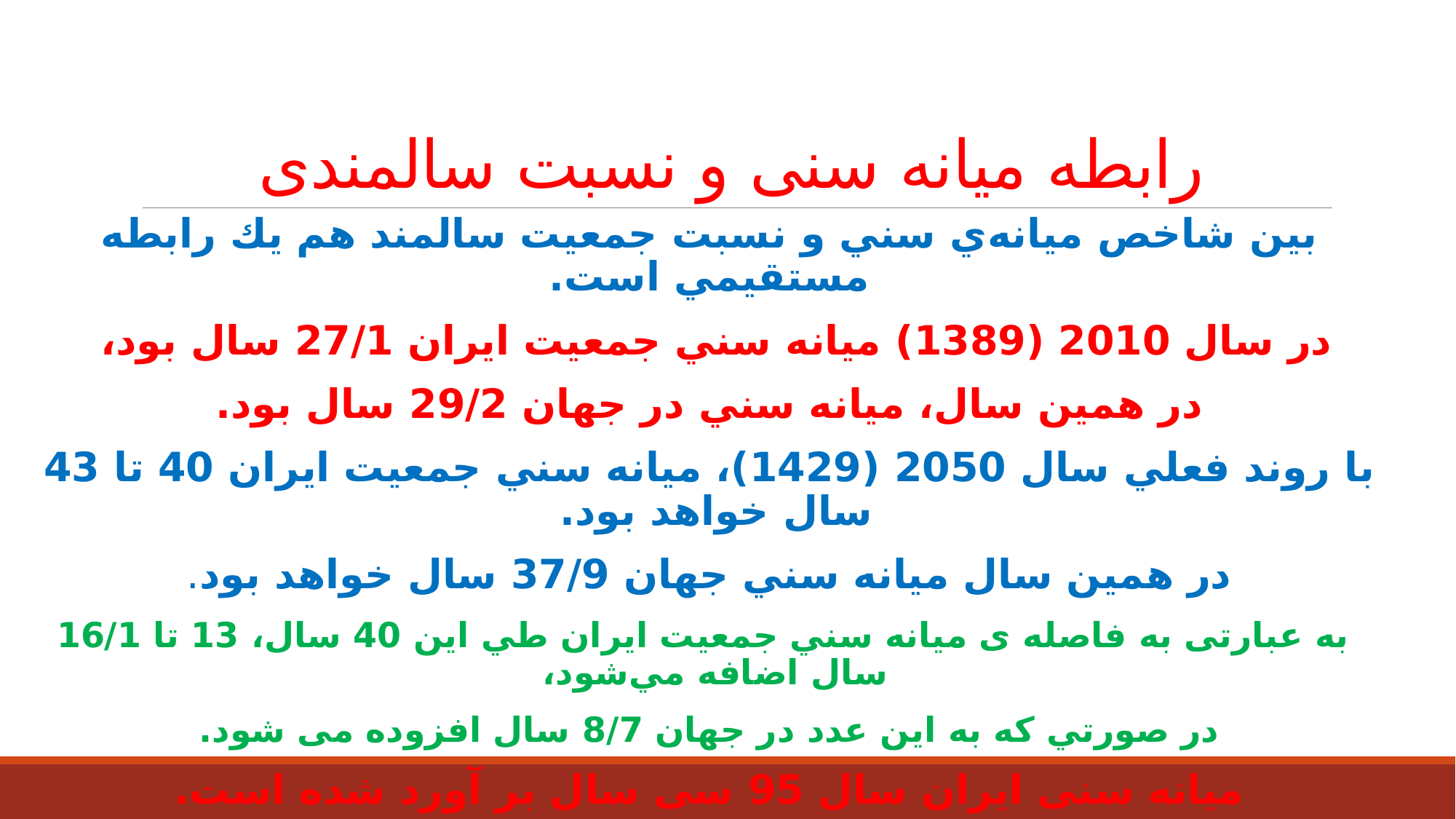

# رابطه میانه سنی و نسبت سالمندی
بين شاخص ميانه‌ي سني و نسبت جمعيت سالمند هم يك رابطه مستقيمي است.
در سال 2010 (1389) ميانه سني جمعيت ايران 27/1 سال بود،
در همين سال، ميانه سني در جهان 29/2 سال بود.
با روند فعلي سال 2050 (1429)، ميانه سني جمعيت ايران 40 تا 43 سال خواهد بود.
در همين سال ميانه سني جهان 37/9 سال خواهد بود.
 به عبارتی به فاصله ی ميانه سني جمعيت ايران طي اين 40 سال، 13 تا 16/1 سال اضافه مي‌شود،
در صورتي كه به اين عدد در جهان 8/7 سال افزوده می شود.
میانه سنی ایران سال 95 سی سال بر آورد شده است.